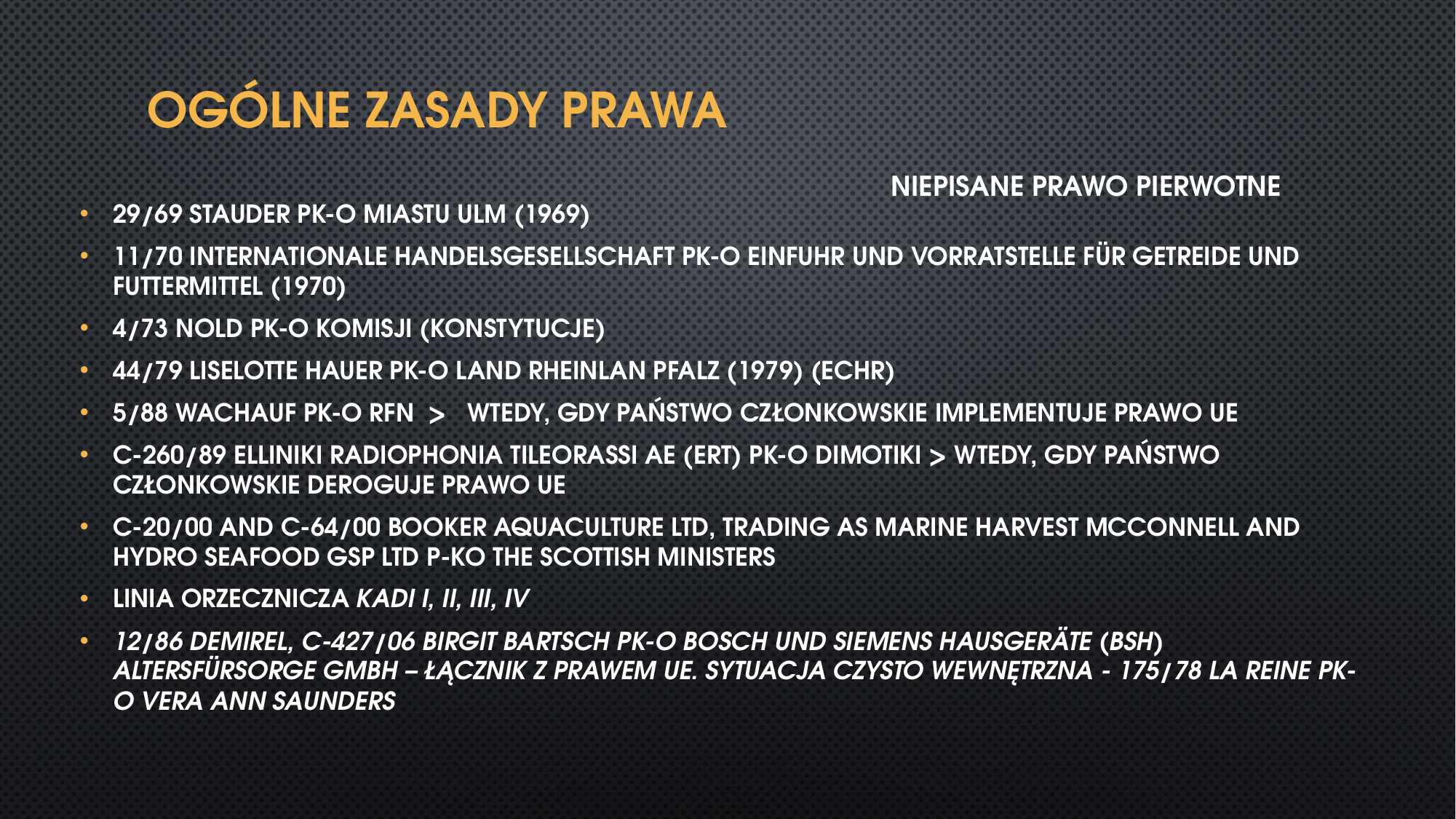

# Ogólne zasady prawa
NIEPISANE PRAWO PIERWOTNE
29/69 STAUDER pk-o MIASTU ULM (1969)
11/70 INTERNATIONALE HANDELSGESELLSCHAFT pk-o EINFUHR und VORRATSTELLE FÜR GETREIDE UND FUTTERMITTEL (1970)
4/73 NOLD pk-o KOMISJI (Konstytucje)
44/79 LISELOTTE HAUER pk-o Land Rheinlan Pfalz (1979) (ECHR)
5/88 WACHAUF pk-o RFN  >   WTEDY, GDY PAŃSTWO CZŁONKOWSKIE IMPLEMENTUJE PRAWO UE
C-260/89 Elliniki Radiophonia Tileorassi AE (ERT) pk-o DIMOTIKI > WTEDY, GDY PAŃSTWO CZŁONKOWSKIE DEROGUJE PRAWO UE
C-20/00 and C-64/00 Booker Aquaculture Ltd, trading as Marine Harvest McConnell and Hydro Seafood GSP Ltd p-ko The Scottish Ministers
LINIA ORZECZNICZA KADI I, II, III, IV
12/86 Demirel, C-427/06 Birgit Bartsch pk-o Bosch und Siemens Hausgeräte (BSH) Altersfürsorge GmbH – Łącznik z prawem UE. SYTUACJA CZYSTO WEWNĘTRZNA - 175/78 La Reine PK-O Vera Ann Saunders